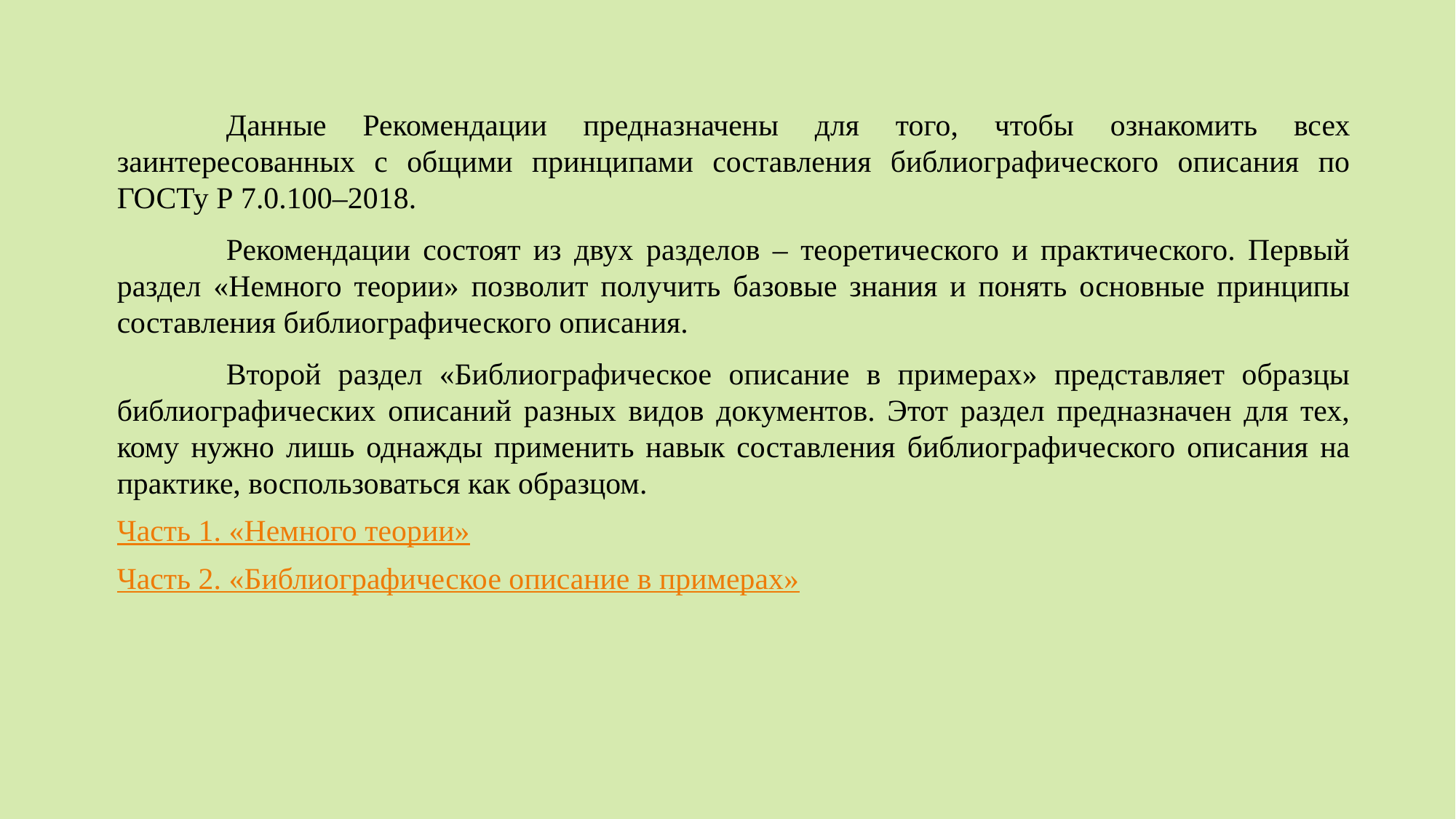

Данные Рекомендации предназначены для того, чтобы ознакомить всех заинтересованных с общими принципами составления библиографического описания по ГОСТу Р 7.0.100–2018.
	Рекомендации состоят из двух разделов – теоретического и практического. Первый раздел «Немного теории» позволит получить базовые знания и понять основные принципы составления библиографического описания.
	Второй раздел «Библиографическое описание в примерах» представляет образцы библиографических описаний разных видов документов. Этот раздел предназначен для тех, кому нужно лишь однажды применить навык составления библиографического описания на практике, воспользоваться как образцом.
Часть 1. «Немного теории»
Часть 2. «Библиографическое описание в примерах»